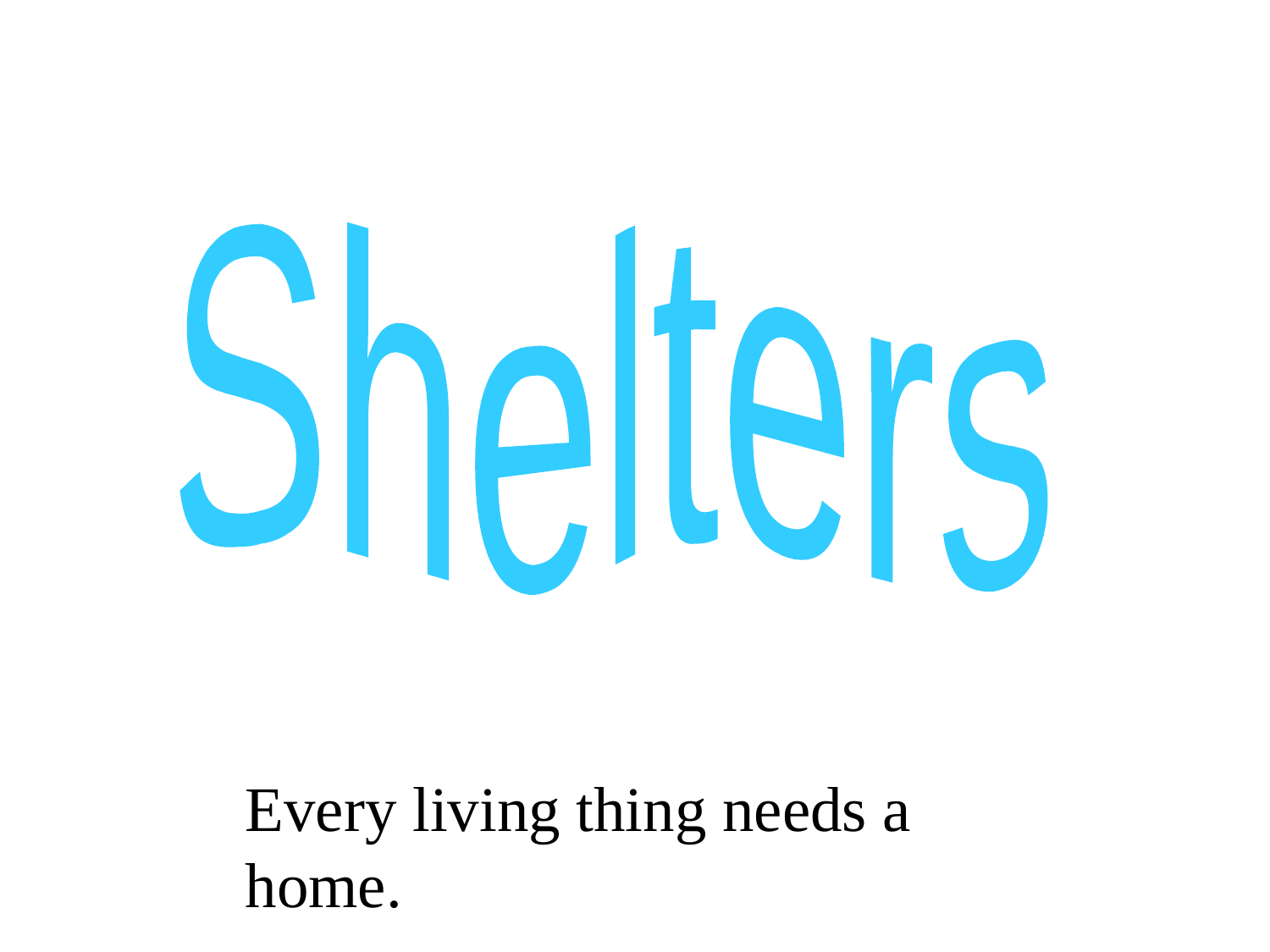

Shelters
Every living thing needs a home.